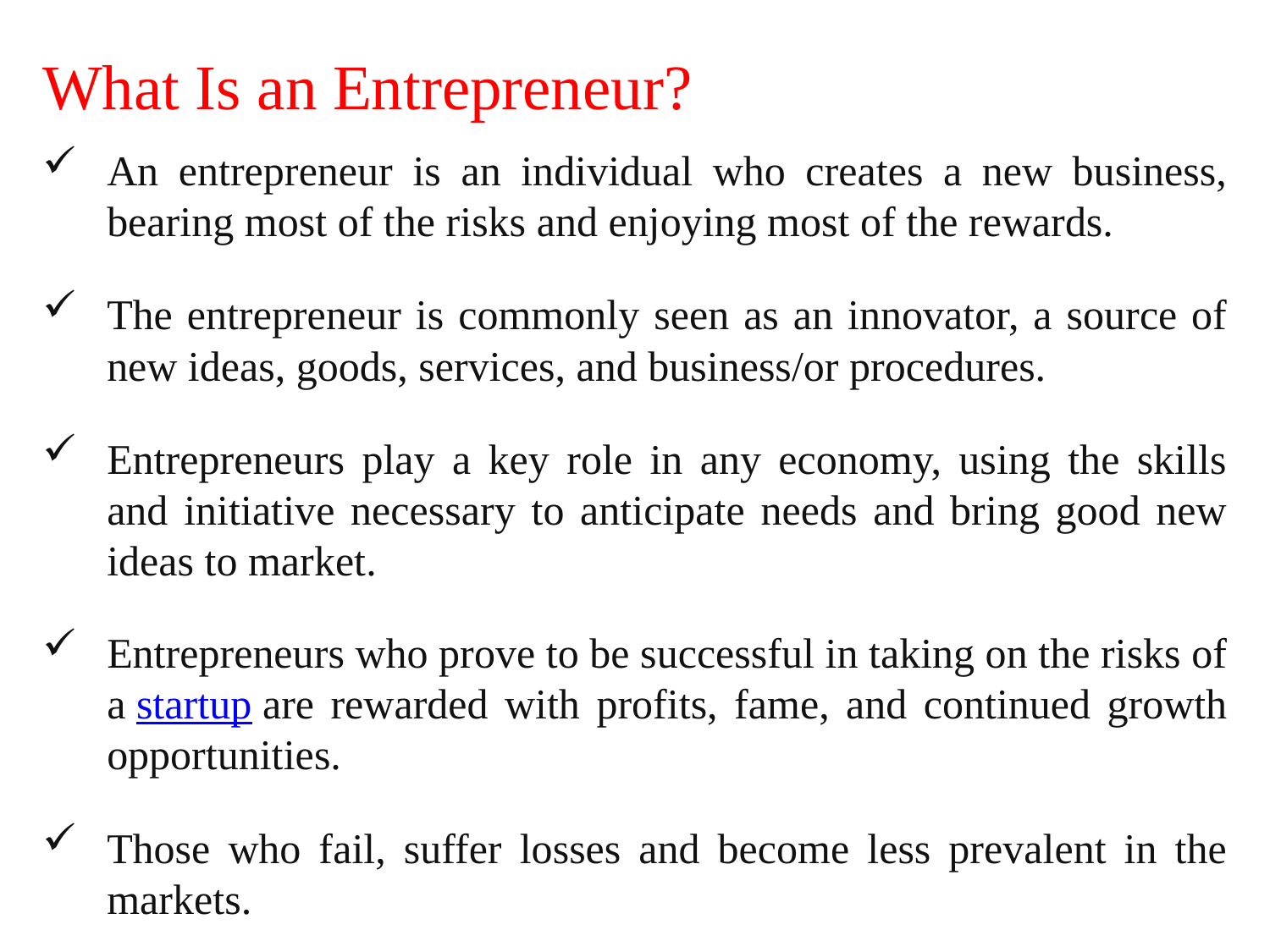

What Is an Entrepreneur?
An entrepreneur is an individual who creates a new business, bearing most of the risks and enjoying most of the rewards.
The entrepreneur is commonly seen as an innovator, a source of new ideas, goods, services, and business/or procedures.
Entrepreneurs play a key role in any economy, using the skills and initiative necessary to anticipate needs and bring good new ideas to market.
Entrepreneurs who prove to be successful in taking on the risks of a startup are rewarded with profits, fame, and continued growth opportunities.
Those who fail, suffer losses and become less prevalent in the markets.